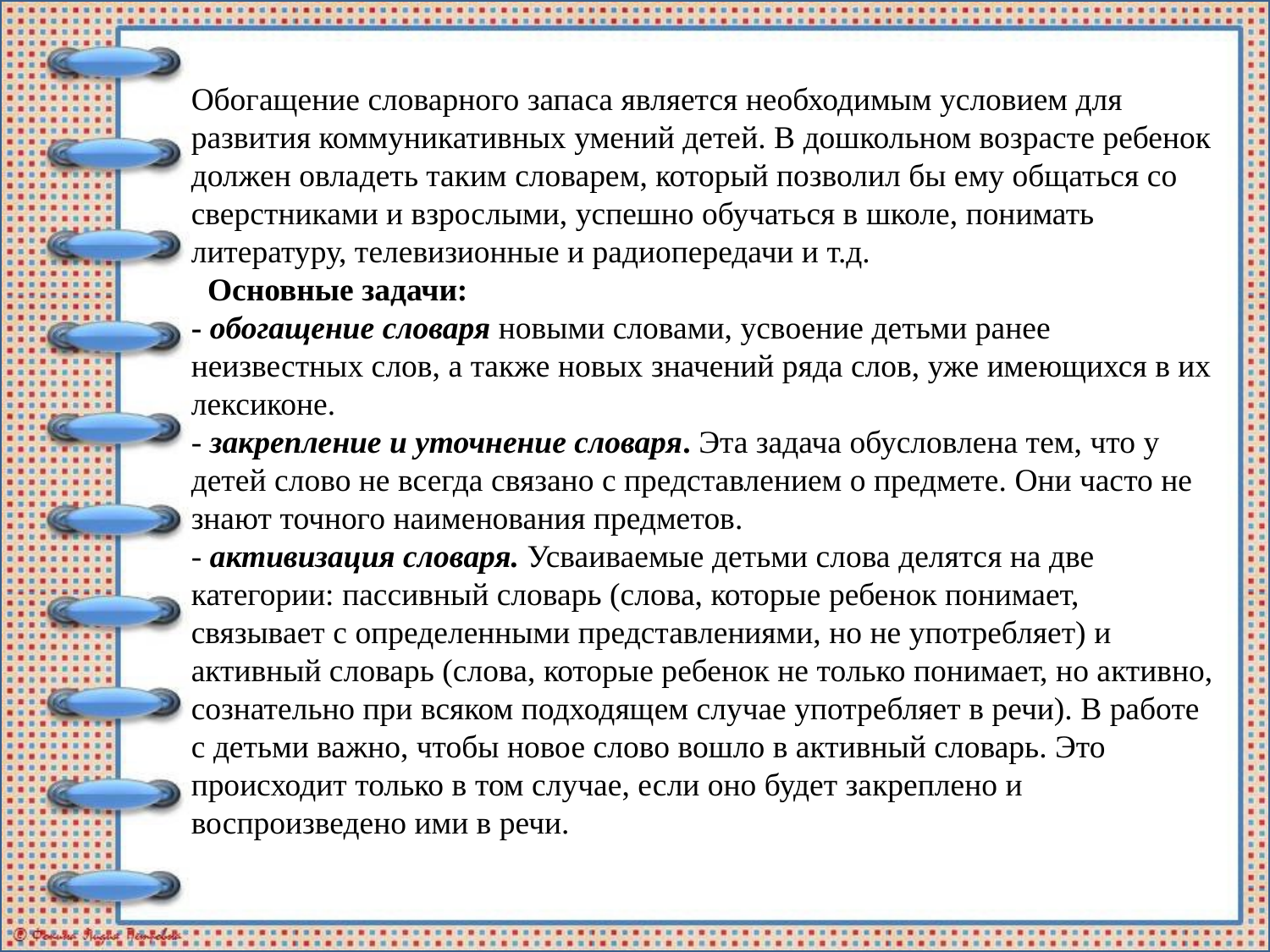

Обогащение словарного запаса является необходимым условием для развития коммуникативных умений детей. В дошкольном возрасте ребенок должен овладеть таким словарем, который позволил бы ему общаться со сверстниками и взрослыми, успешно обучаться в школе, понимать литературу, телевизионные и радиопередачи и т.д.
  Основные задачи:
- обогащение словаря новыми словами, усвоение детьми ранее неизвестных слов, а также новых значений ряда слов, уже имеющихся в их лексиконе.
- закрепление и уточнение словаря. Эта задача обусловлена тем, что у детей слово не всегда связано с представлением о предмете. Они часто не знают точного наименования предметов.
- активизация словаря. Усваиваемые детьми слова делятся на две категории: пассивный словарь (слова, которые ребенок понимает, связывает с определенными представлениями, но не употребляет) и активный словарь (слова, которые ребенок не только понимает, но активно, сознательно при всяком подходящем случае употребляет в речи). В работе с детьми важно, чтобы новое слово вошло в активный словарь. Это происходит только в том случае, если оно будет закреплено и воспроизведено ими в речи.